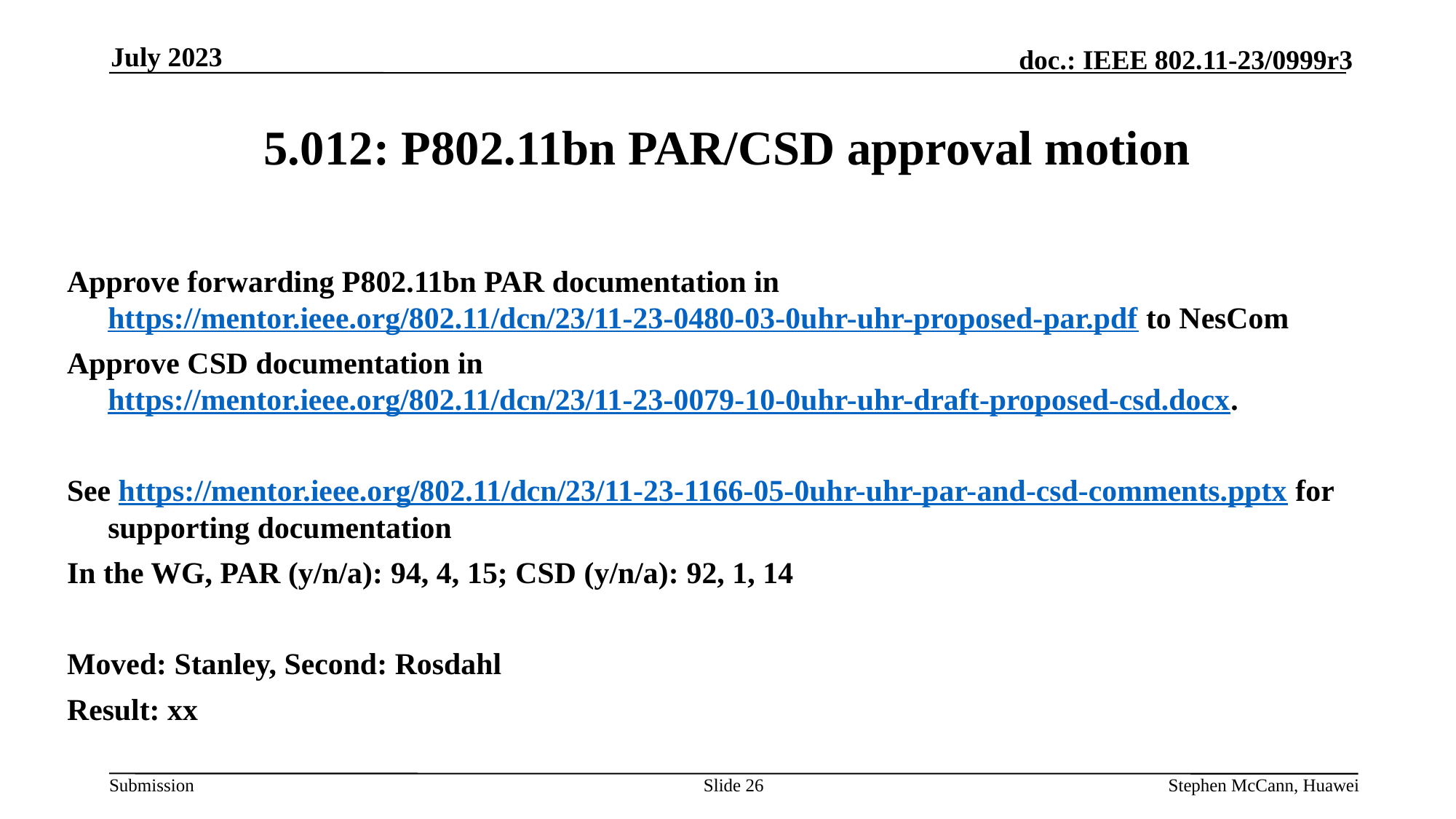

July 2023
# 5.012: P802.11bn PAR/CSD approval motion

Approve forwarding P802.11bn PAR documentation in https://mentor.ieee.org/802.11/dcn/23/11-23-0480-03-0uhr-uhr-proposed-par.pdf to NesCom
Approve CSD documentation in https://mentor.ieee.org/802.11/dcn/23/11-23-0079-10-0uhr-uhr-draft-proposed-csd.docx.

See https://mentor.ieee.org/802.11/dcn/23/11-23-1166-05-0uhr-uhr-par-and-csd-comments.pptx for supporting documentation
In the WG, PAR (y/n/a): 94, 4, 15; CSD (y/n/a): 92, 1, 14

Moved: Stanley, Second: Rosdahl
Result: xx

Slide 26
Stephen McCann, Huawei